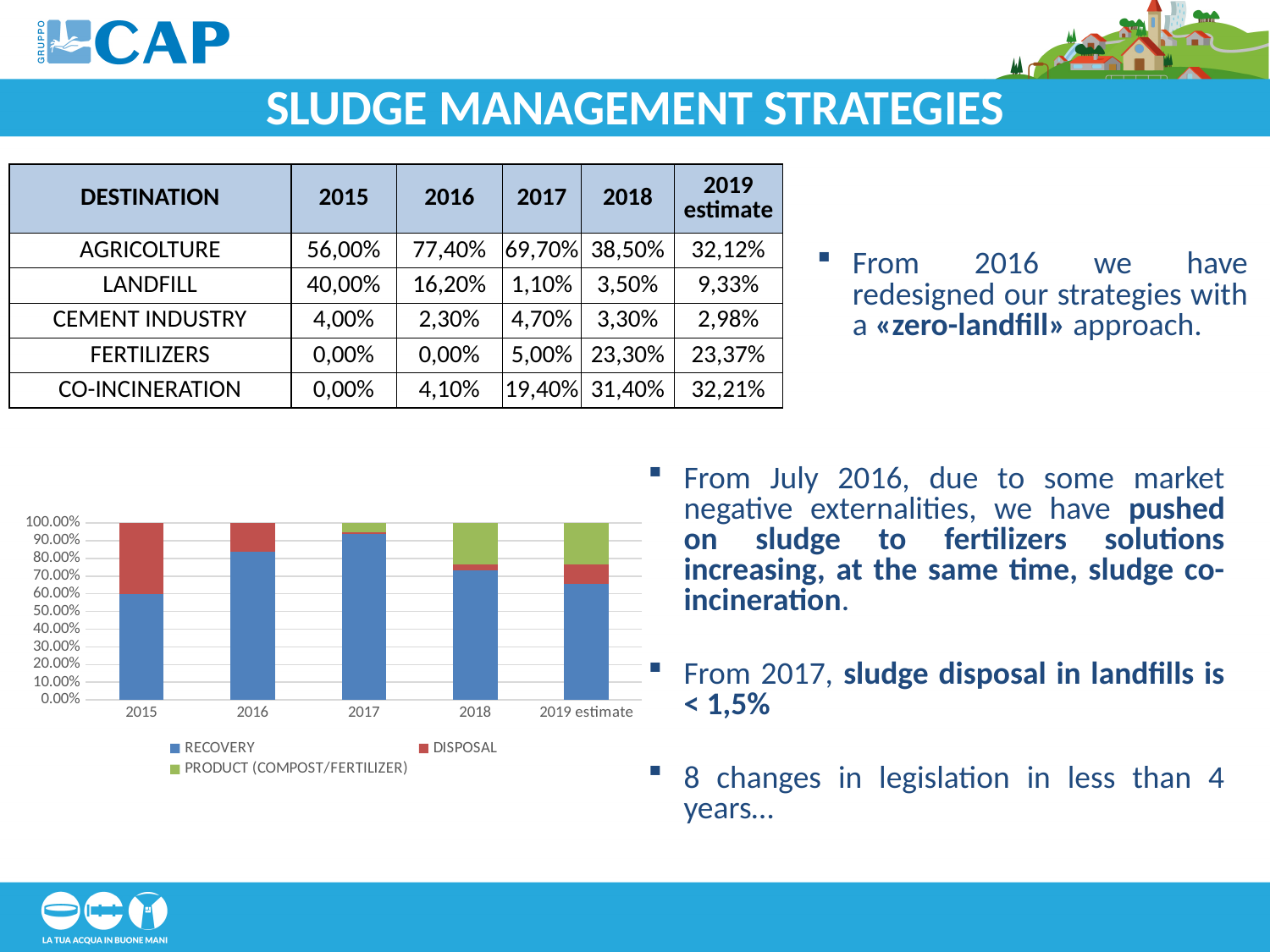

# SLUDGE MANAGEMENT STRATEGIES
| DESTINATION | 2015 | 2016 | 2017 | 2018 | 2019 estimate |
| --- | --- | --- | --- | --- | --- |
| AGRICOLTURE | 56,00% | 77,40% | 69,70% | 38,50% | 32,12% |
| LANDFILL | 40,00% | 16,20% | 1,10% | 3,50% | 9,33% |
| CEMENT INDUSTRY | 4,00% | 2,30% | 4,70% | 3,30% | 2,98% |
| FERTILIZERS | 0,00% | 0,00% | 5,00% | 23,30% | 23,37% |
| CO-INCINERATION | 0,00% | 4,10% | 19,40% | 31,40% | 32,21% |
From 2016 we have redesigned our strategies with a «zero-landfill» approach.

From July 2016, due to some market negative externalities, we have pushed on sludge to fertilizers solutions increasing, at the same time, sludge co-incineration.

From 2017, sludge disposal in landfills is < 1,5%

8 changes in legislation in less than 4 years…

### Chart

| Category | RECOVERY | DISPOSAL | PRODUCT (COMPOST/FERTILIZER) |
|---|---|---|---|
| 2015 | 0.6000000000000001 | 0.4 | 0.0 |
| 2016 | 0.8380000000000001 | 0.162 | 0.0 |
| 2017 | 0.938 | 0.011 | 0.05 |
| 2018 | 0.732 | 0.035 | 0.233 |
| 2019 estimate | 0.6559999999999999 | 0.11 | 0.234 |